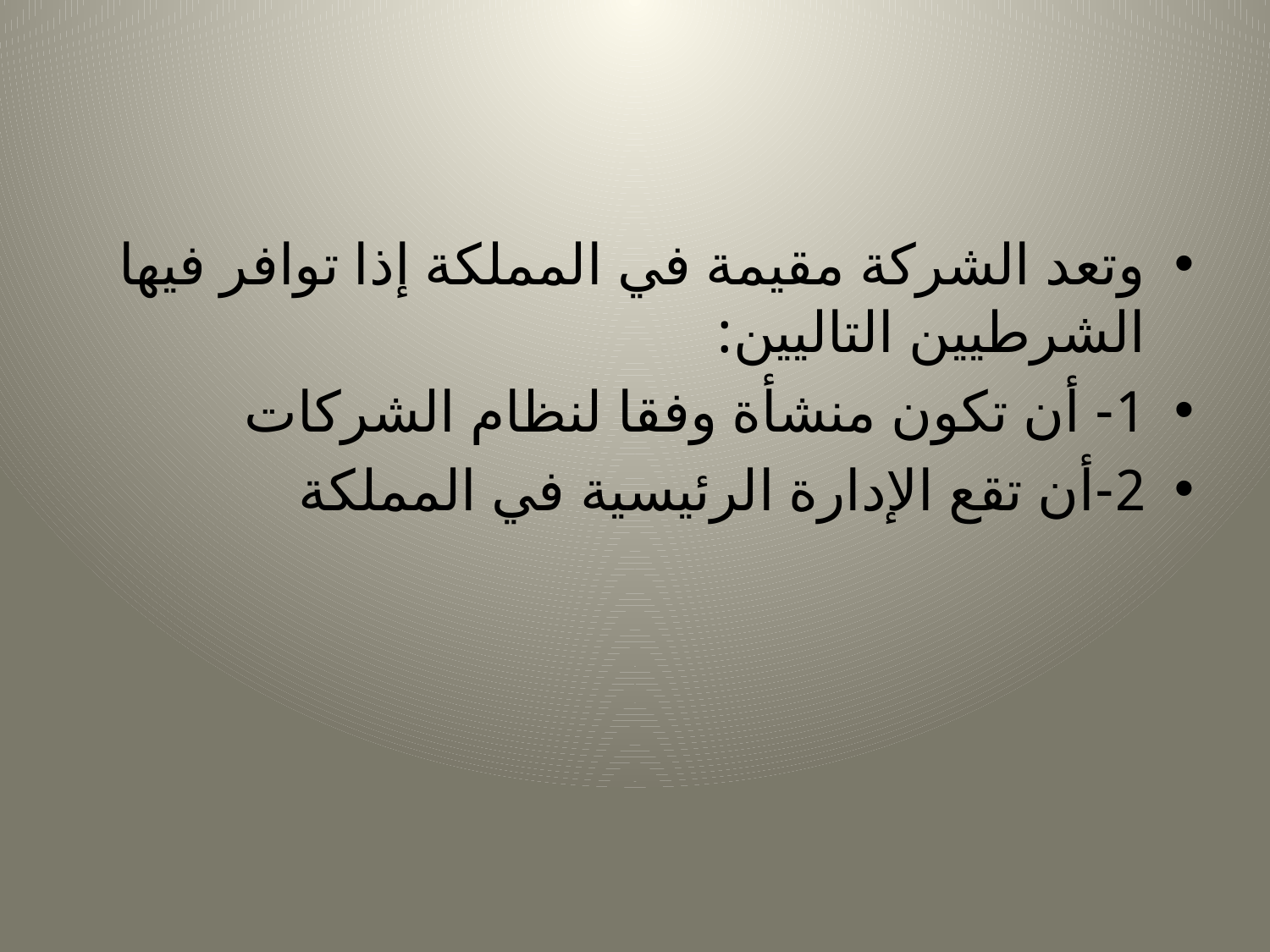

#
وتعد الشركة مقيمة في المملكة إذا توافر فيها الشرطيين التاليين:
1- أن تكون منشأة وفقا لنظام الشركات
2-أن تقع الإدارة الرئيسية في المملكة